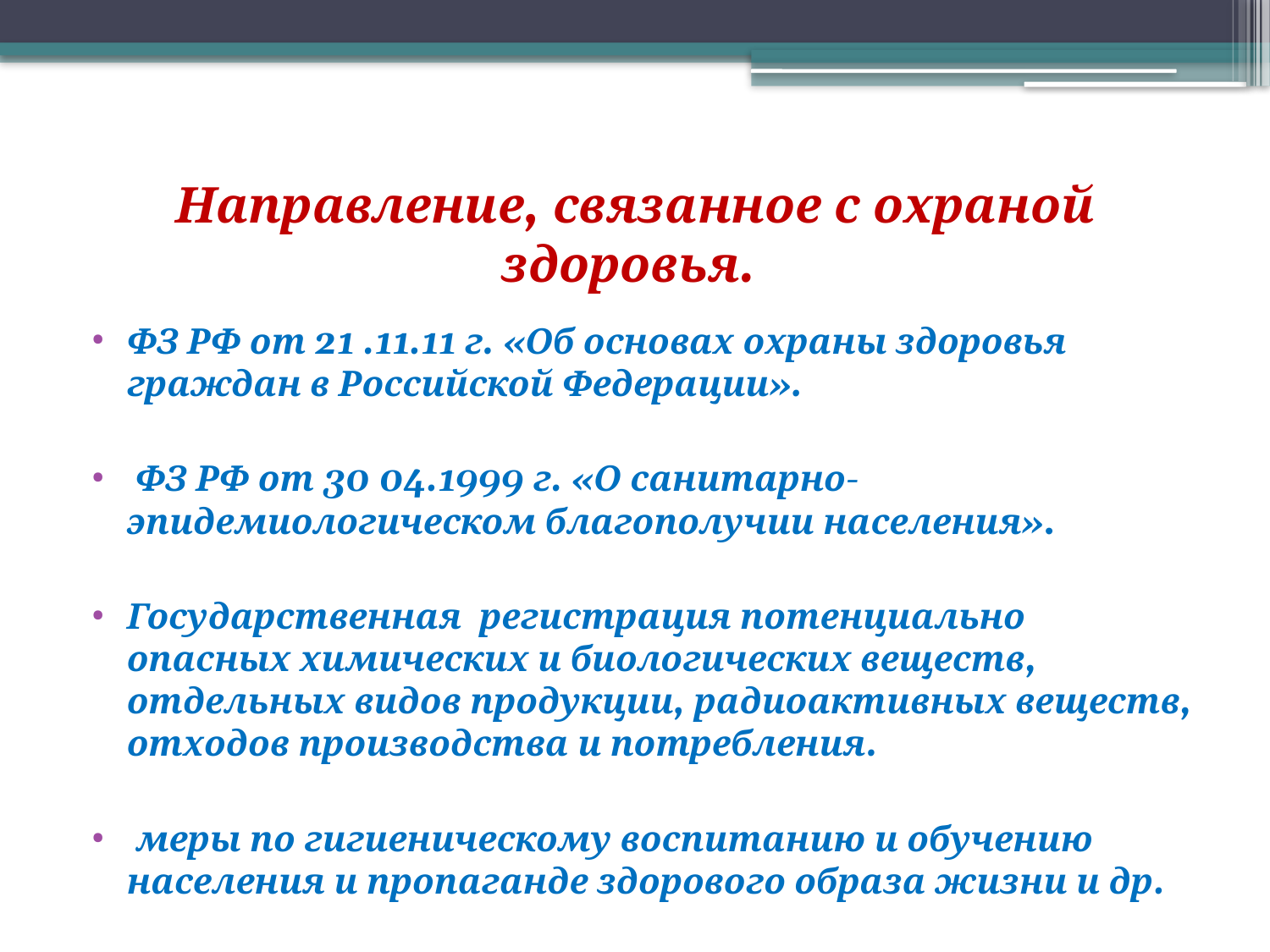

# Направление, связанное с охраной здоровья.
ФЗ РФ от 21 .11.11 г. «Об основах охраны здоровья граждан в Российской Федерации».

 ФЗ РФ от 30 04.1999 г. «О санитарно-эпидемиологическом благополучии населения».

Государственная  регистрация потенциально опасных химических и биологических веществ, отдельных видов продукции, радиоактивных веществ, отходов производства и потребления.

 меры по гигиеническому воспитанию и обучению населения и пропаганде здорового образа жизни и др.